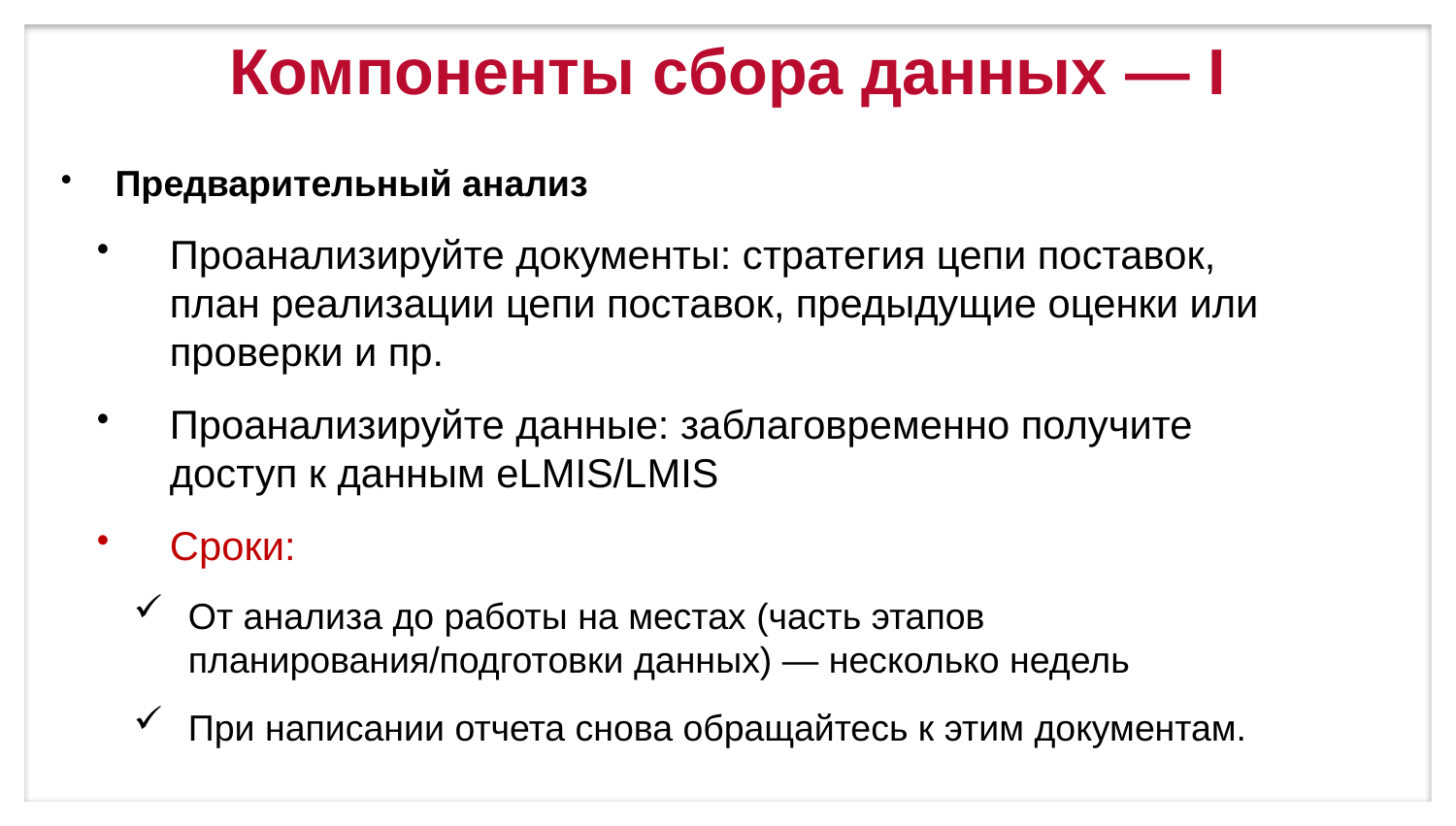

# Компоненты сбора данных — I
Предварительный анализ
Проанализируйте документы: стратегия цепи поставок,
план реализации цепи поставок, предыдущие оценки или проверки и пр.
Проанализируйте данные: заблаговременно получите
доступ к данным eLMIS/LMIS
Сроки:
От анализа до работы на местах (часть этапов планирования/подготовки данных) ― несколько недель
При написании отчета снова обращайтесь к этим документам.